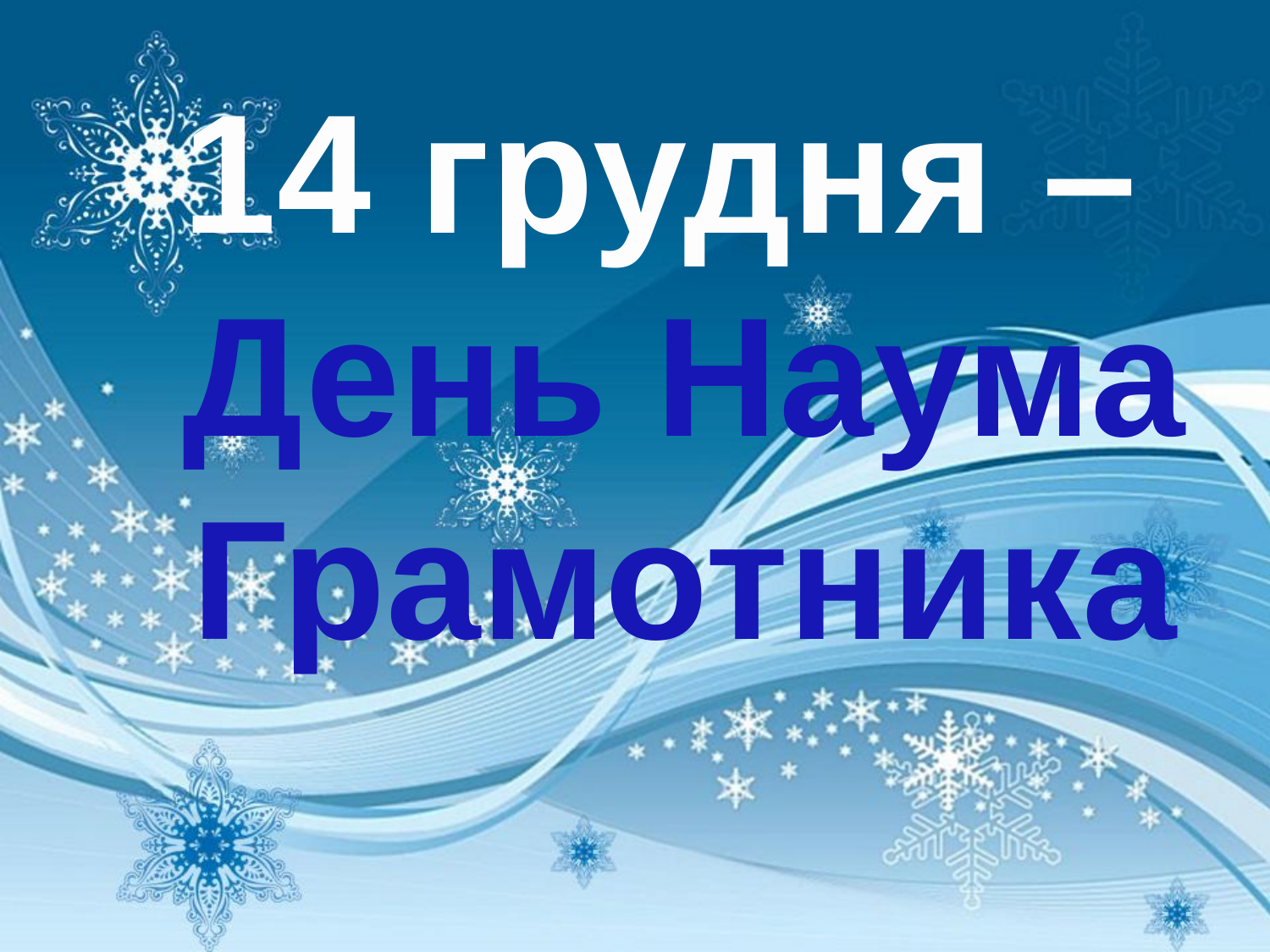

# 14 грудня – День Наума Грамотника